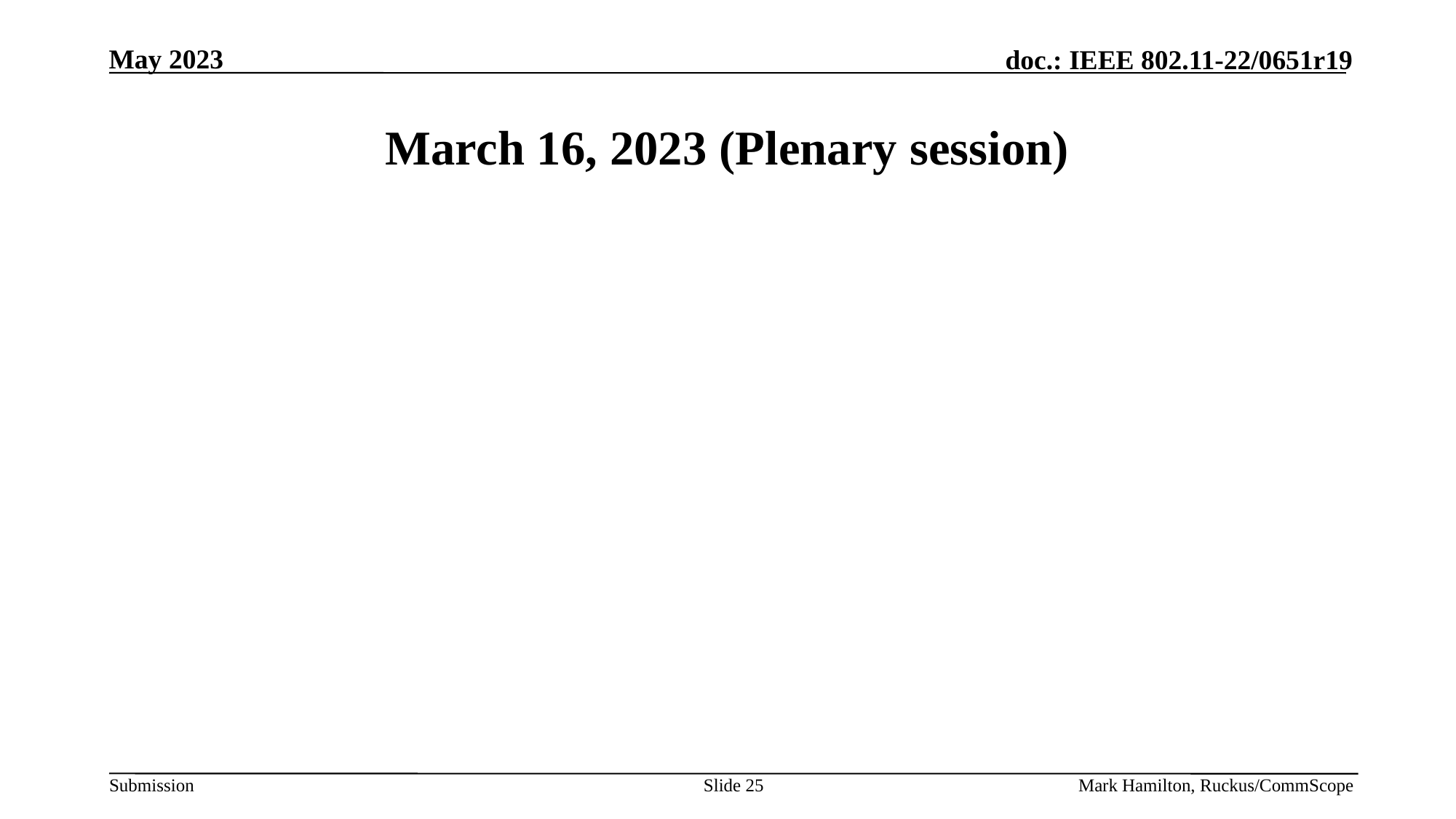

# March 16, 2023 (Plenary session)
Slide 25